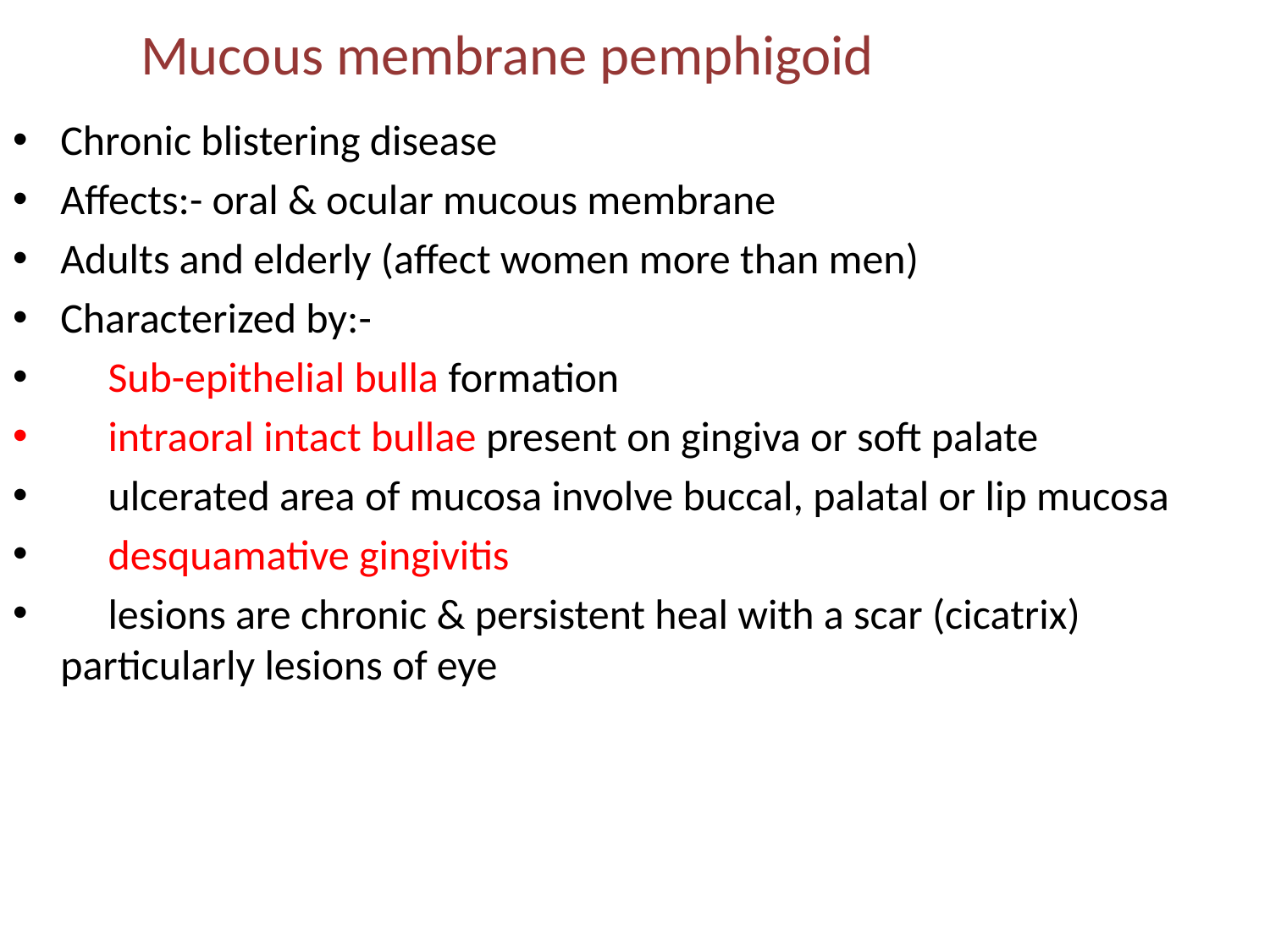

# Mucous membrane pemphigoid
Chronic blistering disease
Affects:- oral & ocular mucous membrane
Adults and elderly (affect women more than men)
Characterized by:-
     Sub-epithelial bulla formation
     intraoral intact bullae present on gingiva or soft palate
     ulcerated area of mucosa involve buccal, palatal or lip mucosa
     desquamative gingivitis
     lesions are chronic & persistent heal with a scar (cicatrix) particularly lesions of eye